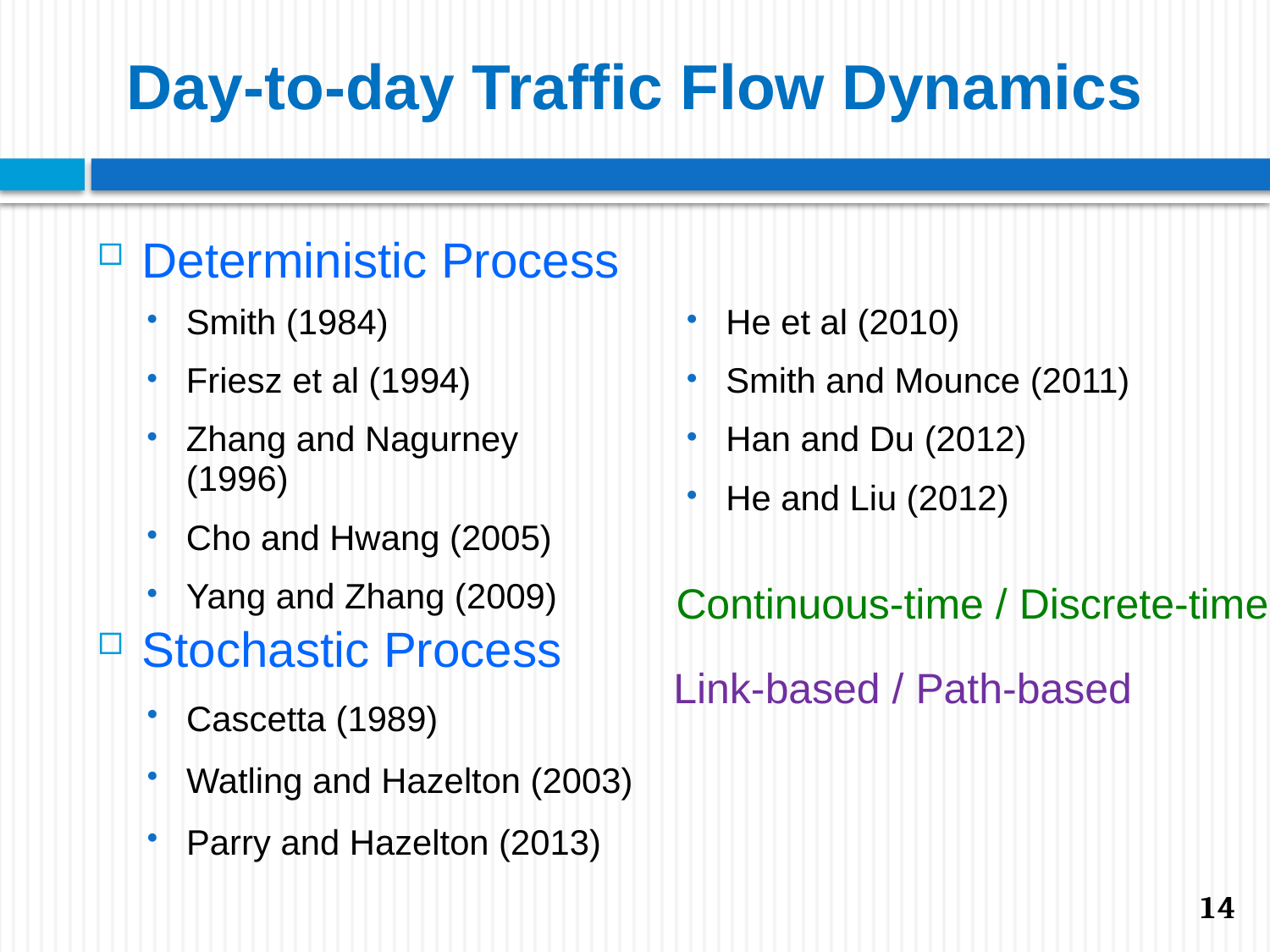

Day-to-day Traffic Flow Dynamics
Deterministic Process

Stochastic Process
Cascetta (1989)
Watling and Hazelton (2003)
Parry and Hazelton (2013)
| Smith (1984) Friesz et al (1994) Zhang and Nagurney (1996) Cho and Hwang (2005) Yang and Zhang (2009) | He et al (2010) Smith and Mounce (2011) Han and Du (2012) He and Liu (2012) |
| --- | --- |
Continuous-time / Discrete-time
Link-based / Path-based
14